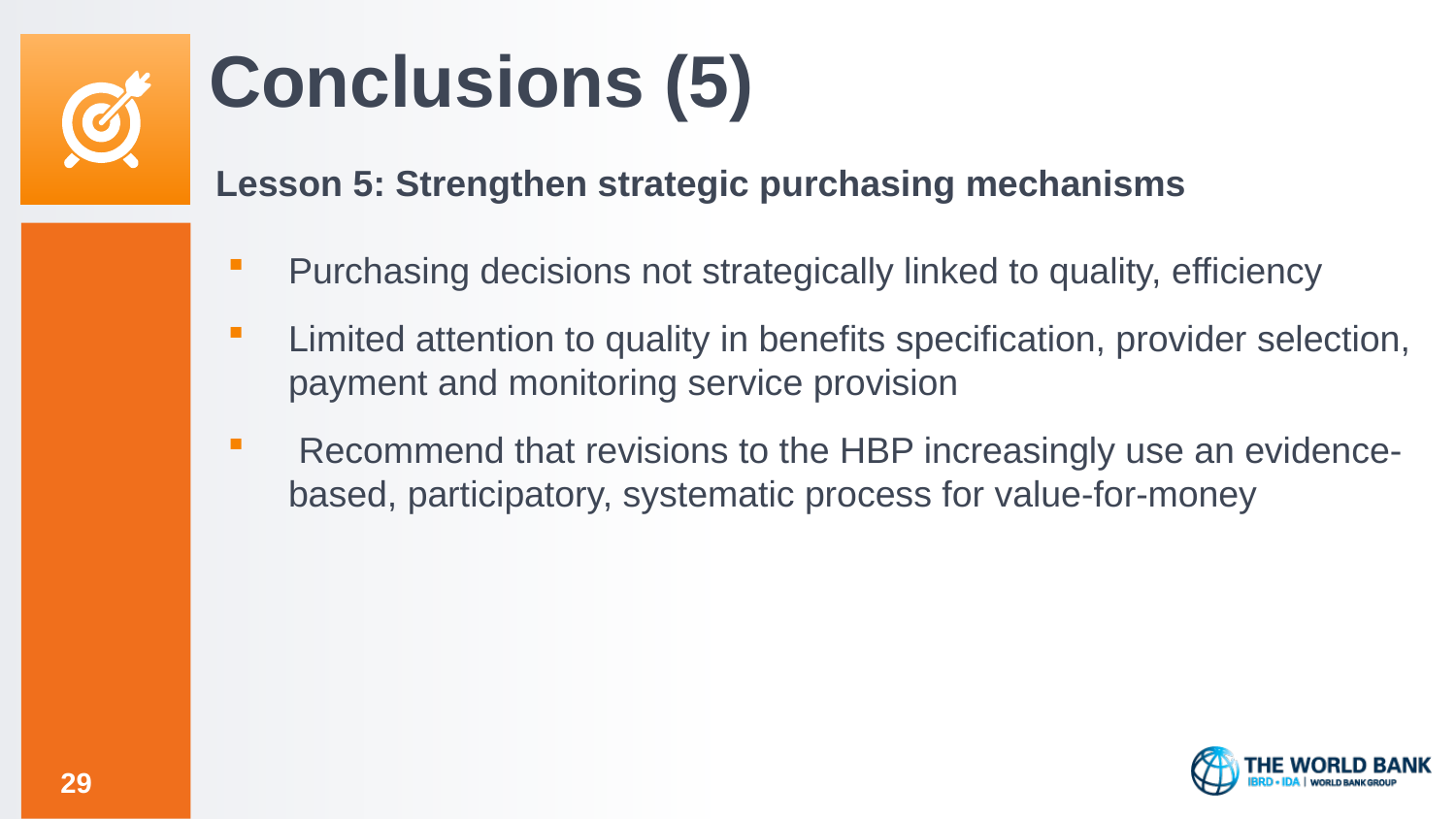

# Conclusions (5)

Lesson 5: Strengthen strategic purchasing mechanisms

Purchasing decisions not strategically linked to quality, efficiency
Limited attention to quality in benefits specification, provider selection, payment and monitoring service provision
 Recommend that revisions to the HBP increasingly use an evidence-based, participatory, systematic process for value-for-money